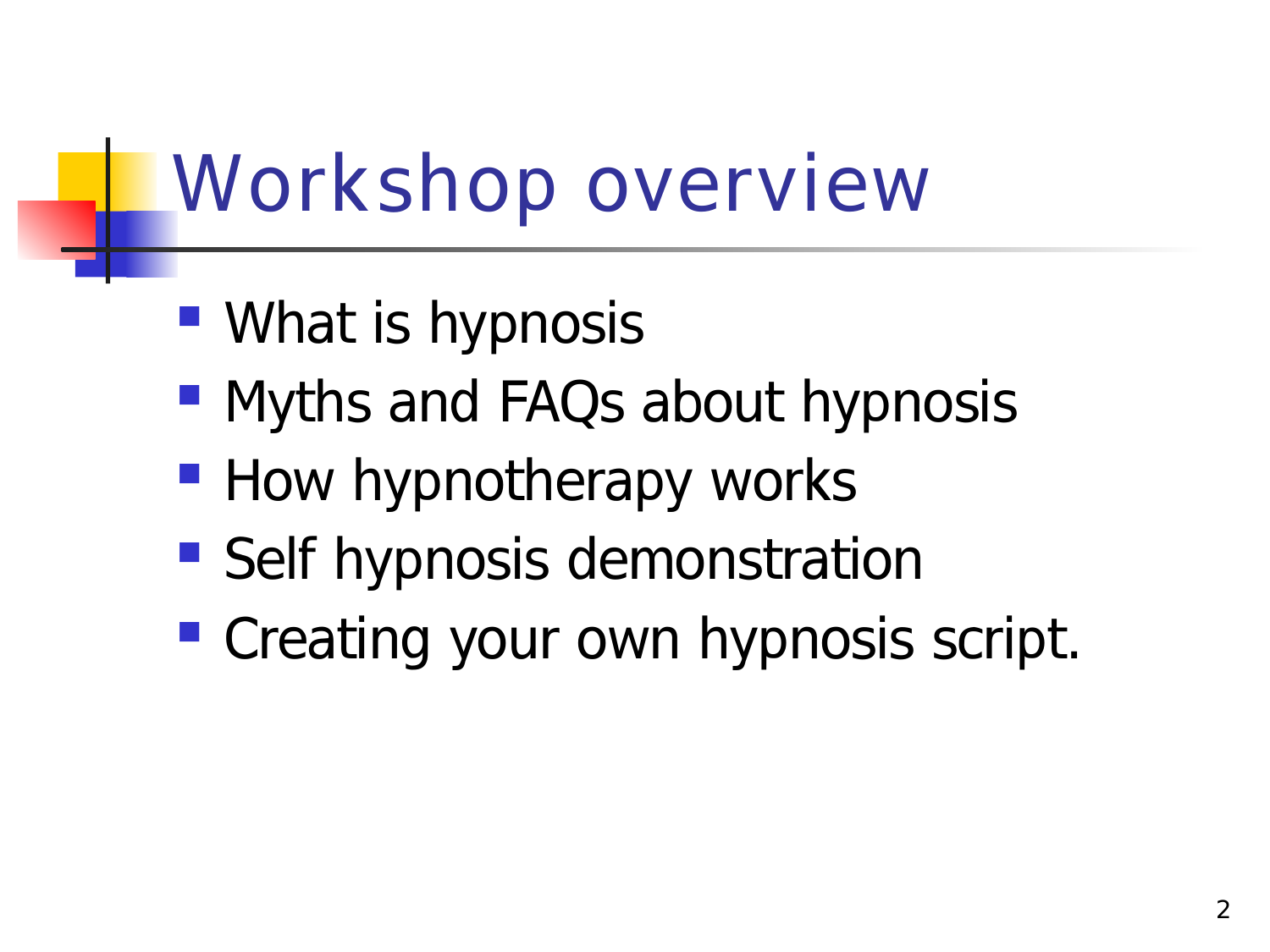

# Workshop overview
What is hypnosis
Myths and FAQs about hypnosis
How hypnotherapy works
Self hypnosis demonstration
Creating your own hypnosis script.
2